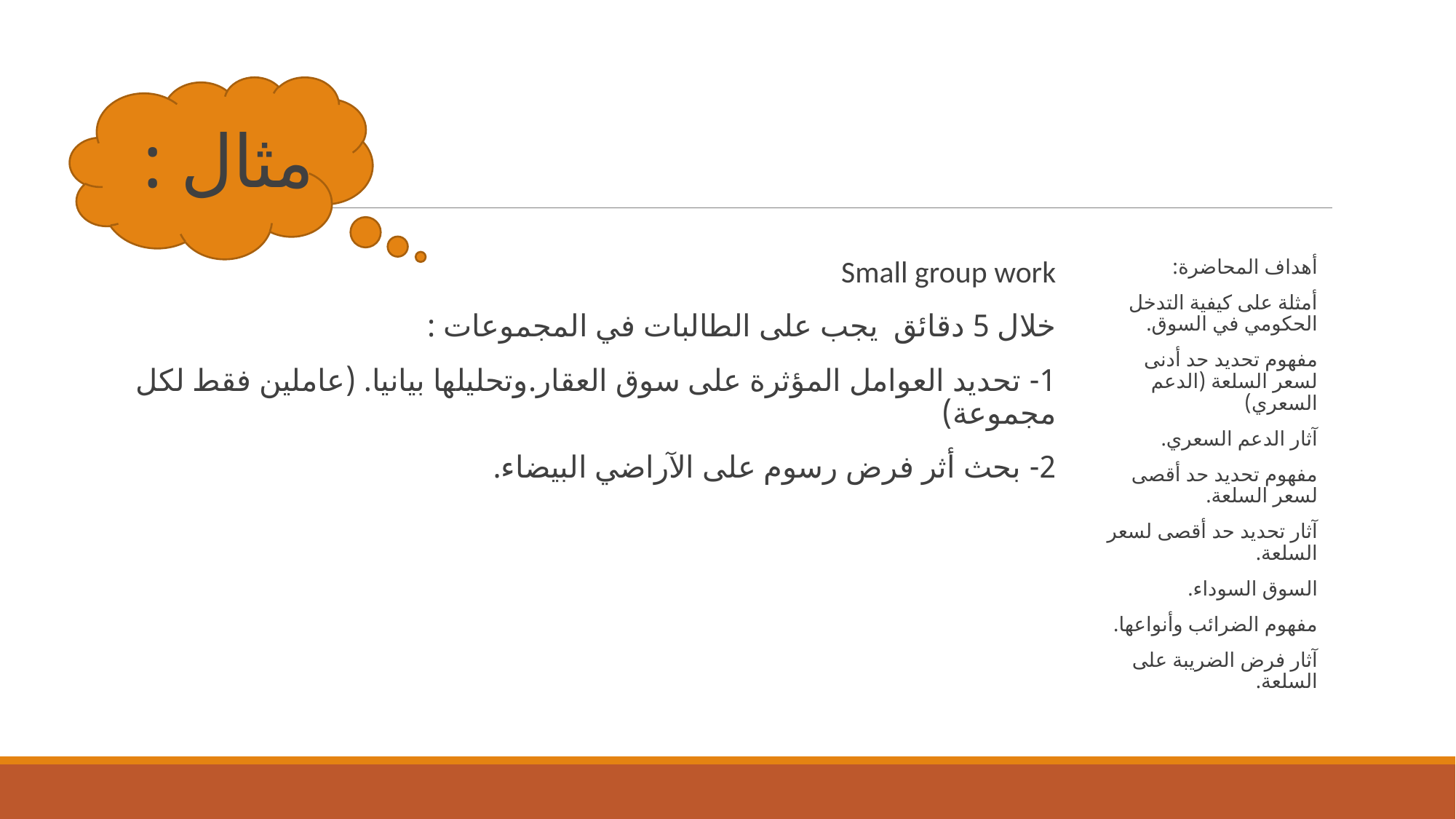

# مثال :

Small group work
خلال 5 دقائق  يجب على الطالبات في المجموعات :
1- تحديد العوامل المؤثرة على سوق العقار.وتحليلها بيانيا. (عاملين فقط لكل مجموعة)
2- بحث أثر فرض رسوم على الآراضي البيضاء.

أهداف المحاضرة:
أمثلة على كيفية التدخل الحكومي في السوق.
مفهوم تحديد حد أدنى لسعر السلعة (الدعم السعري)
آثار الدعم السعري.
مفهوم تحديد حد أقصى لسعر السلعة.
آثار تحديد حد أقصى لسعر السلعة.
السوق السوداء.
مفهوم الضرائب وأنواعها.
آثار فرض الضريبة على السلعة.